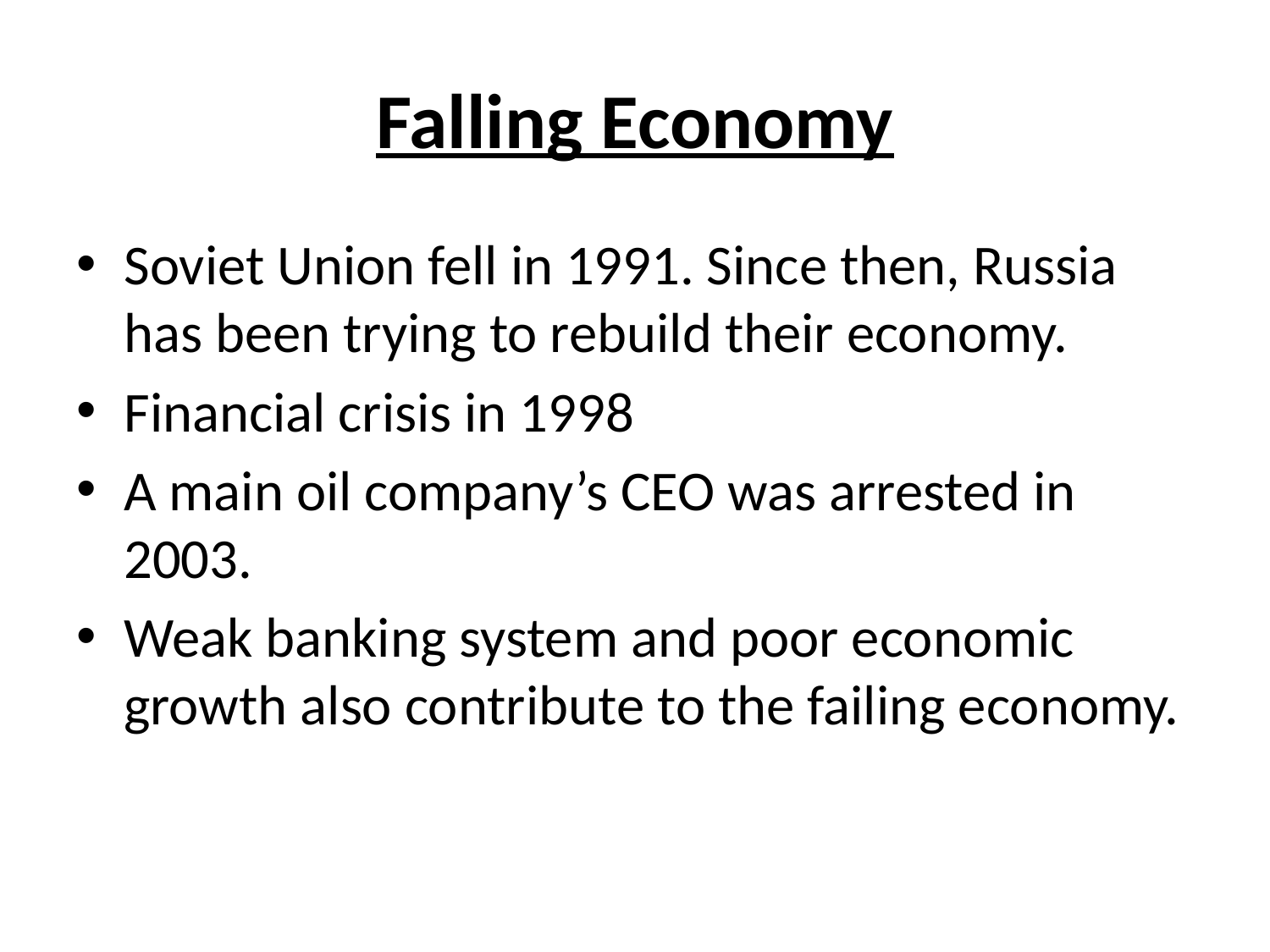

# Falling Economy
Soviet Union fell in 1991. Since then, Russia has been trying to rebuild their economy.
Financial crisis in 1998
A main oil company’s CEO was arrested in 2003.
Weak banking system and poor economic growth also contribute to the failing economy.